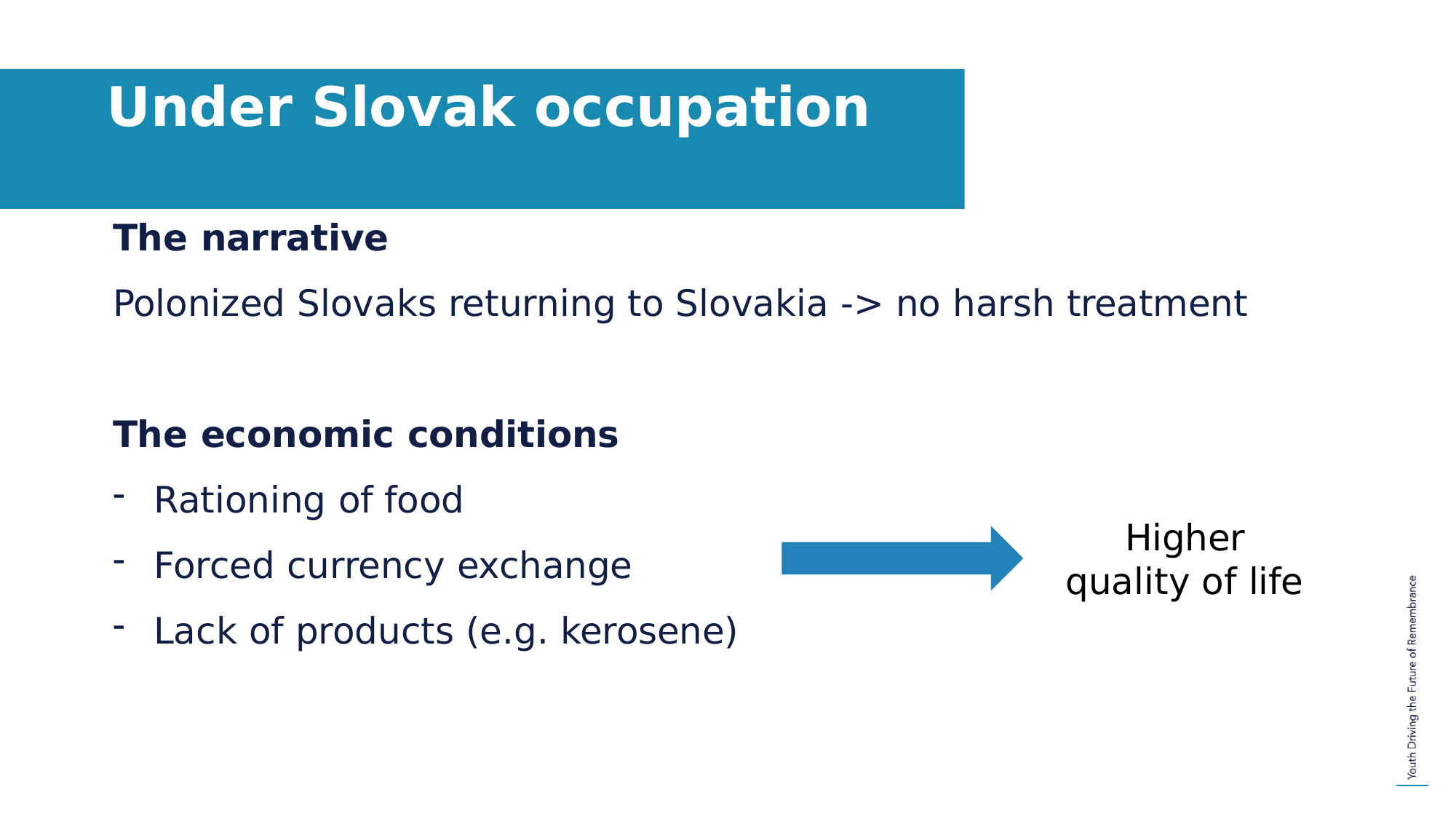

# Under Slovak occupation
The narrative
Polonized Slovaks returning to Slovakia -> no harsh treatment
The economic conditions
Rationing of food
Forced currency exchange
Lack of products (e.g. kerosene)
Higher quality of life